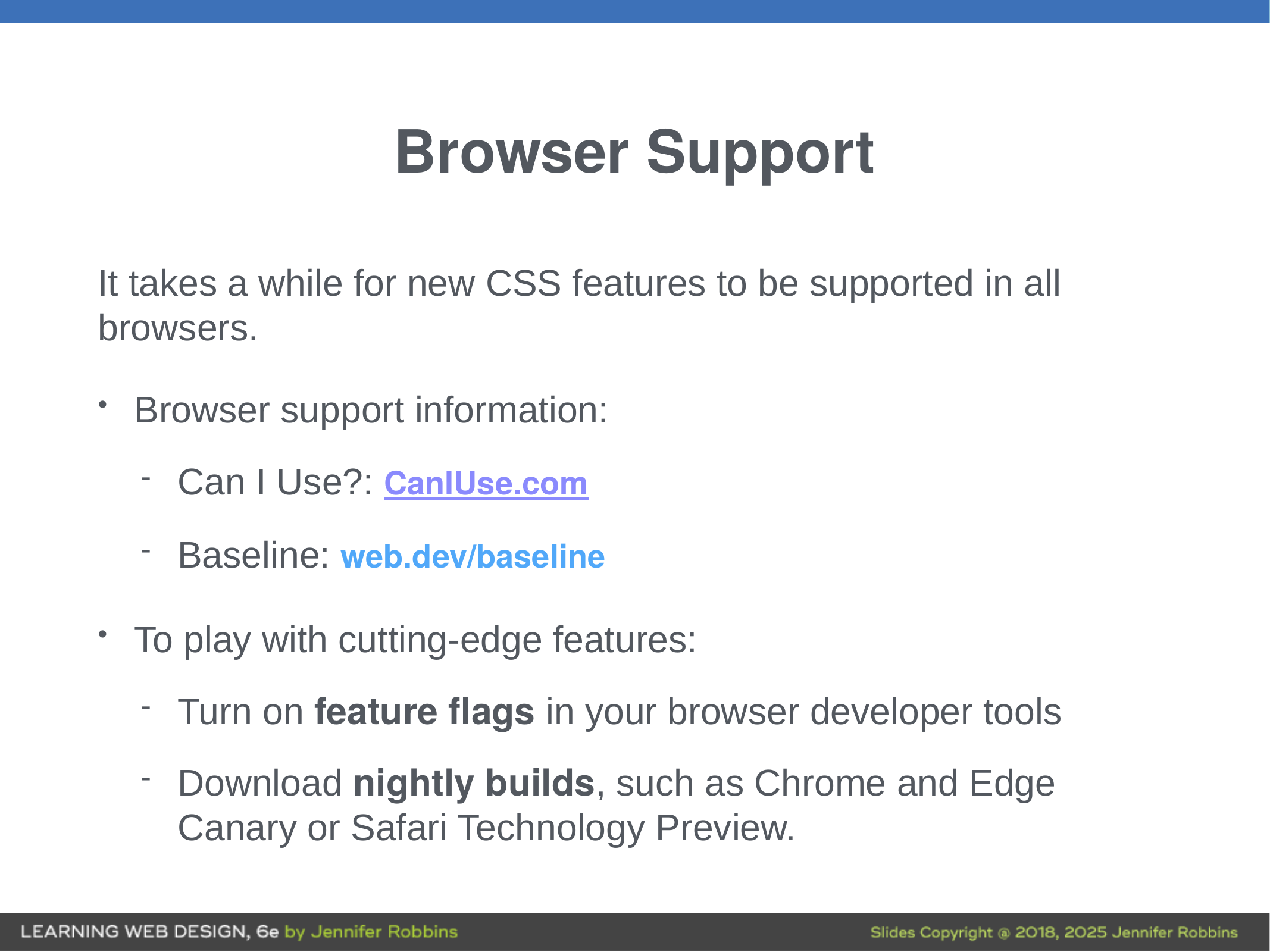

# Browser Support
It takes a while for new CSS features to be supported in all browsers.
Browser support information:
Can I Use?: CanIUse.com
Baseline: web.dev/baseline
To play with cutting-edge features:
Turn on feature flags in your browser developer tools
Download nightly builds, such as Chrome and Edge Canary or Safari Technology Preview.